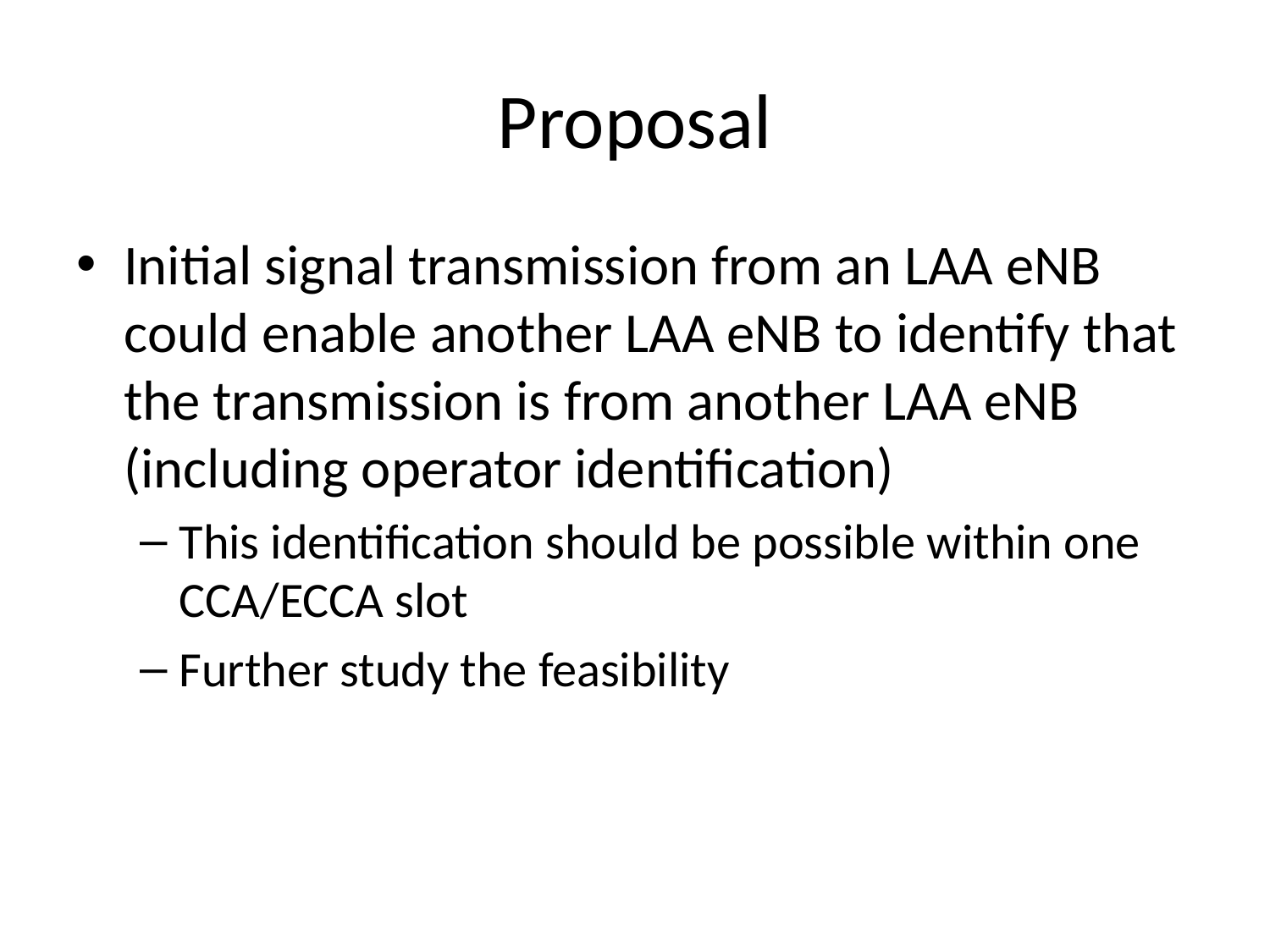

# Proposal
Initial signal transmission from an LAA eNB could enable another LAA eNB to identify that the transmission is from another LAA eNB (including operator identification)
This identification should be possible within one CCA/ECCA slot
Further study the feasibility